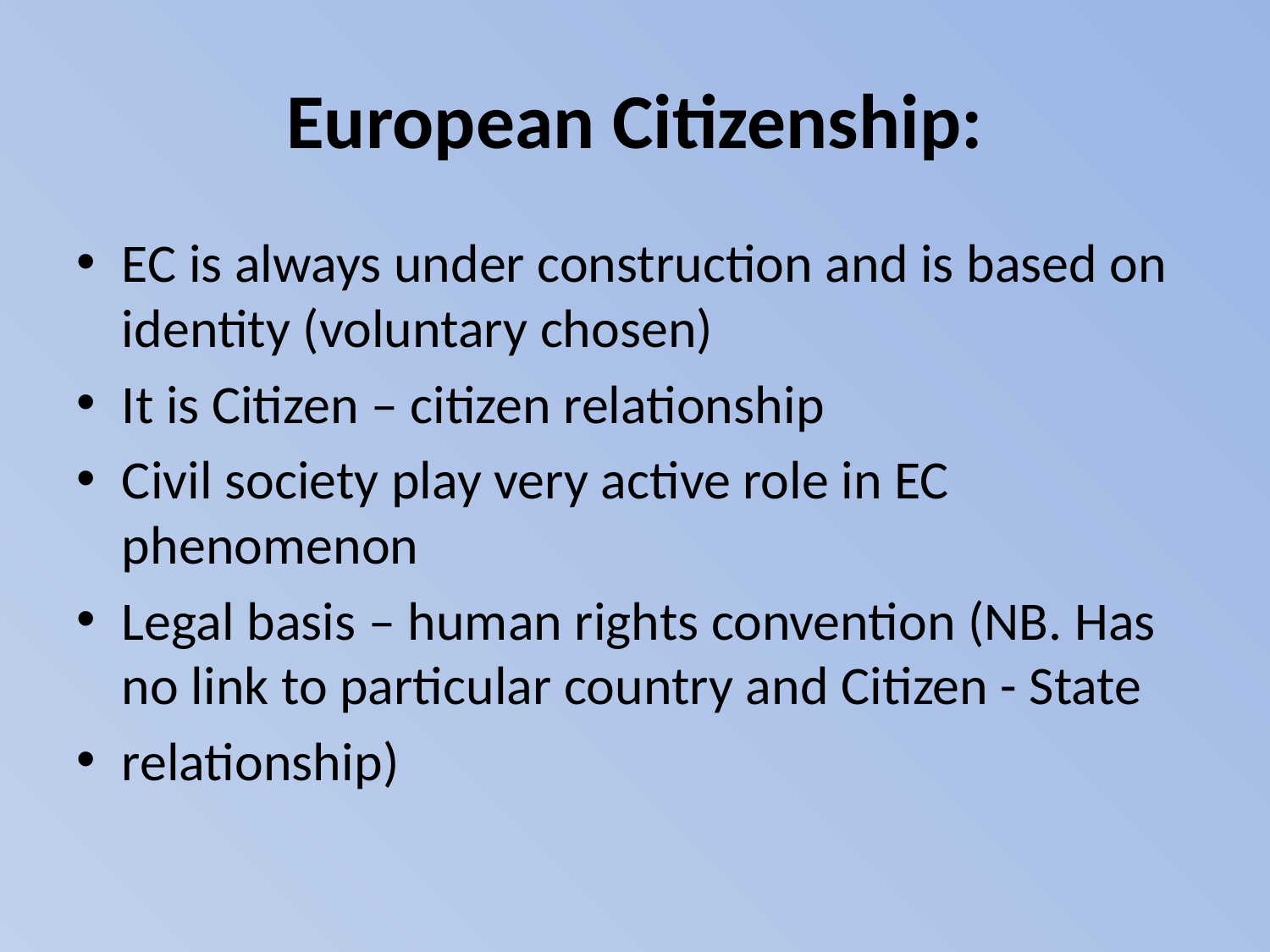

# European Citizenship:
EC is always under construction and is based on identity (voluntary chosen)
It is Citizen – citizen relationship
Civil society play very active role in EC phenomenon
Legal basis – human rights convention (NB. Has no link to particular country and Citizen - State
relationship)